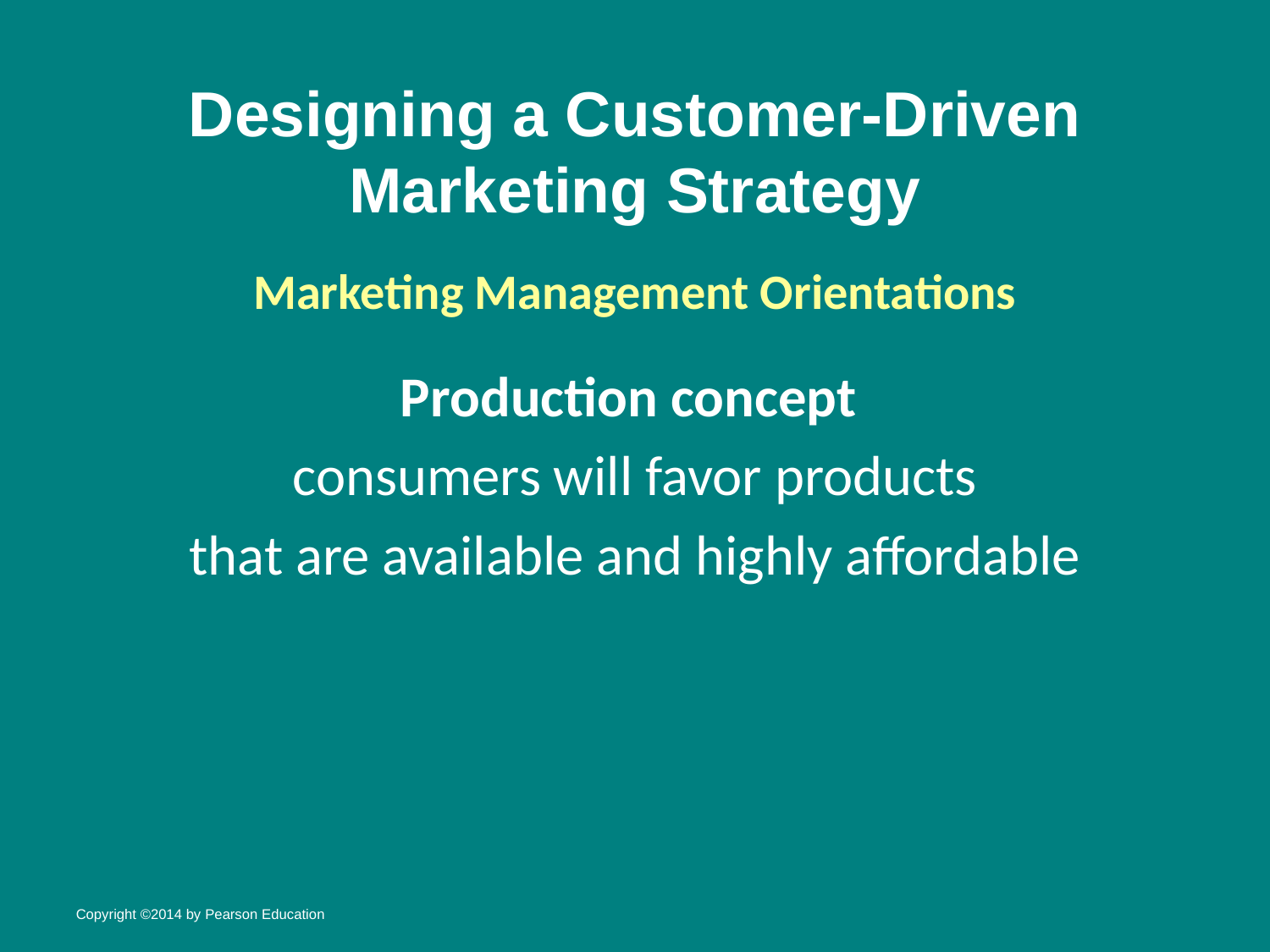

# Designing a Customer-Driven Marketing Strategy
Marketing Management Orientations

Production concept
consumers will favor products
that are available and highly affordable

Copyright ©2014 by Pearson Education